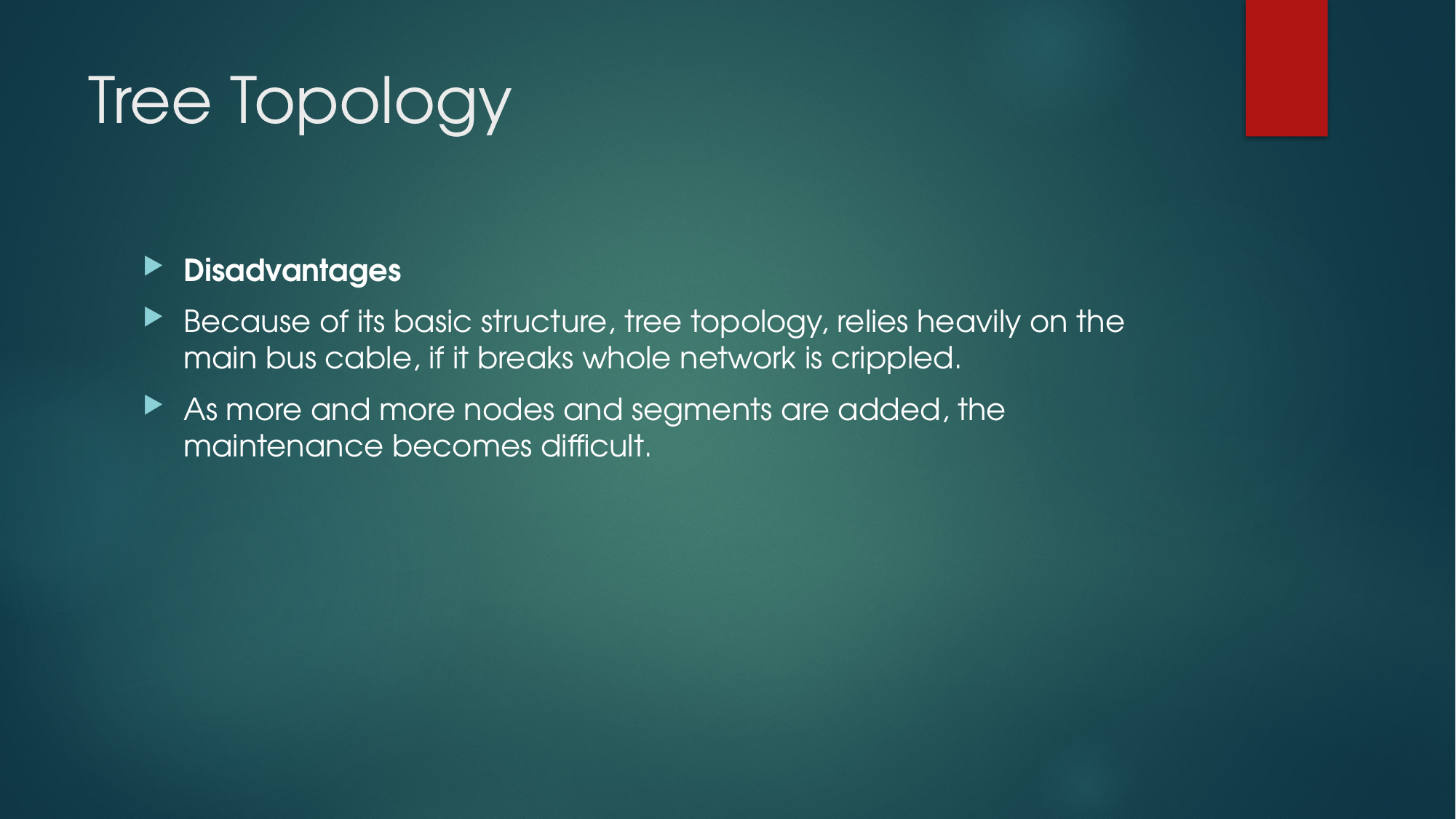

# Tree Topology
Disadvantages
Because of its basic structure, tree topology, relies heavily on the main bus cable, if it breaks whole network is crippled.
As more and more nodes and segments are added, the maintenance becomes difficult.